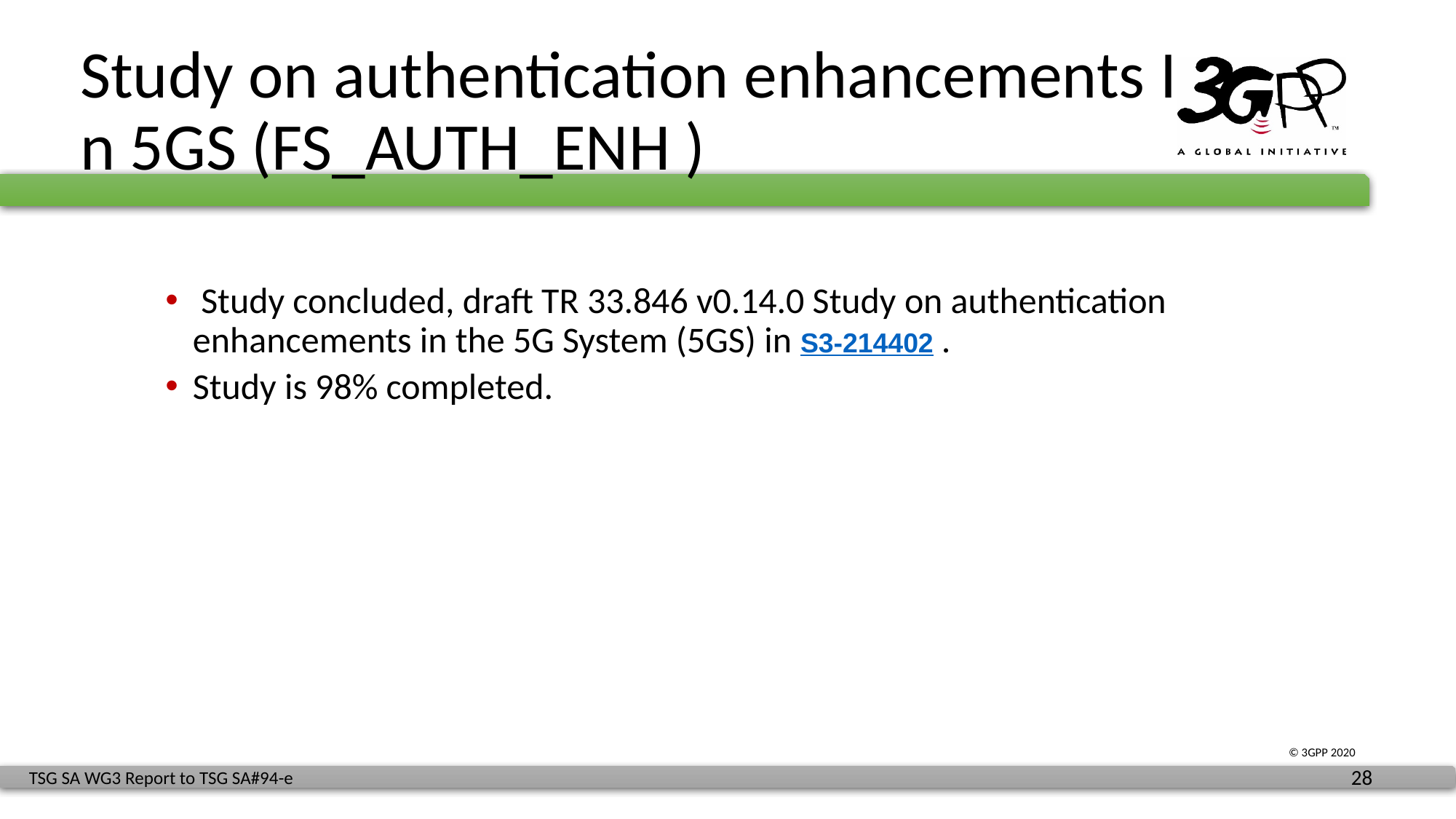

# Study on authentication enhancements I n 5GS (FS_AUTH_ENH )

 Study concluded, draft TR 33.846 v0.14.0 Study on authentication enhancements in the 5G System (5GS) in S3-214402 .
Study is 98% completed.